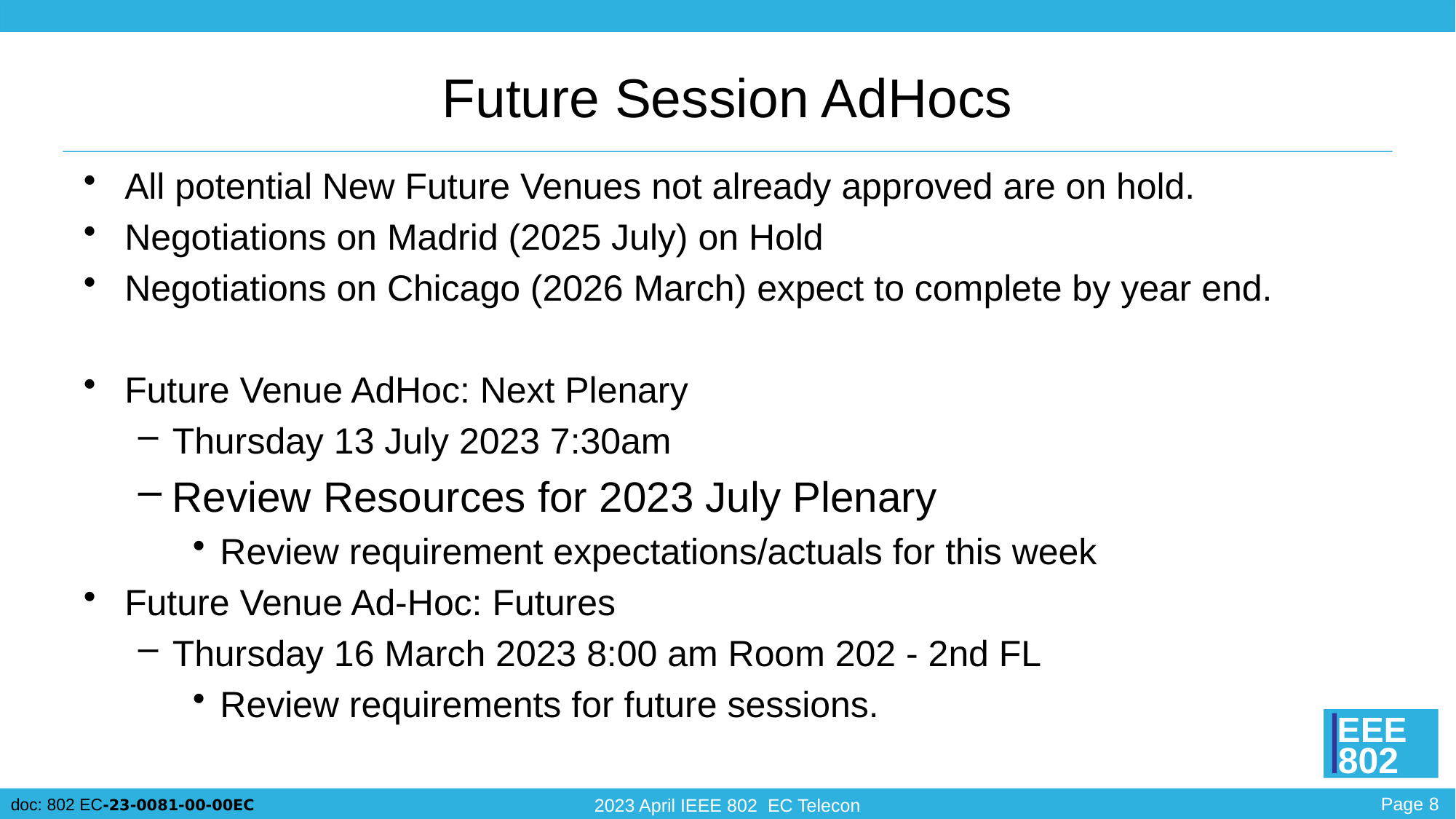

# Future Session AdHocs
All potential New Future Venues not already approved are on hold.
Negotiations on Madrid (2025 July) on Hold
Negotiations on Chicago (2026 March) expect to complete by year end.

Future Venue AdHoc: Next Plenary
Thursday 13 July 2023 7:30am
Review Resources for 2023 July Plenary
Review requirement expectations/actuals for this week
Future Venue Ad-Hoc: Futures
Thursday 16 March 2023 8:00 am Room 202 - 2nd FL
Review requirements for future sessions.